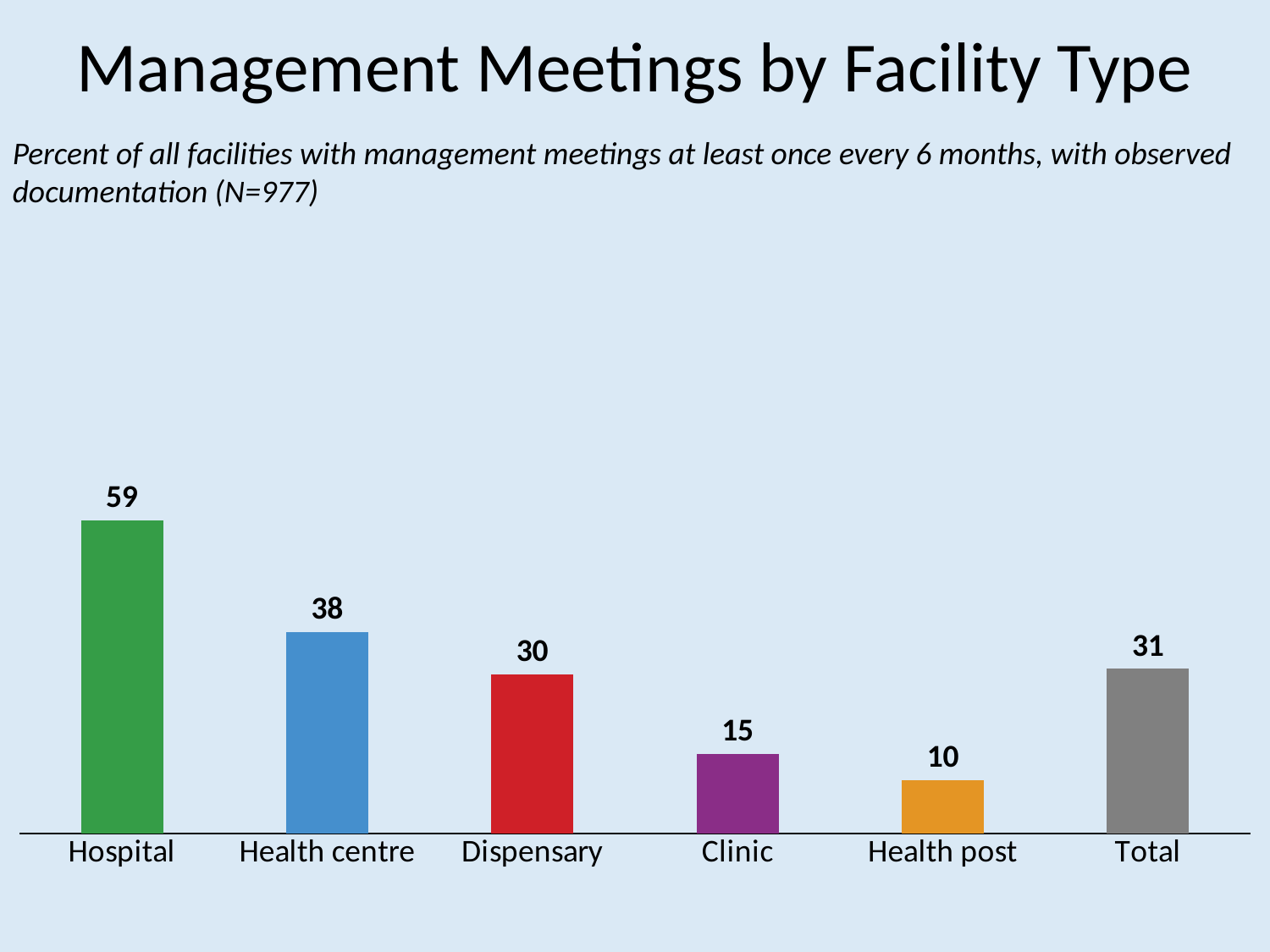

# Management Meetings by Facility Type
Percent of all facilities with management meetings at least once every 6 months, with observed documentation (N=977)

### Chart

| Category | Series 1 |
|---|---|
| Hospital | 59.0 |
| Health centre | 38.0 |
| Dispensary | 30.0 |
| Clinic | 15.0 |
| Health post | 10.0 |
| Total | 31.0 |